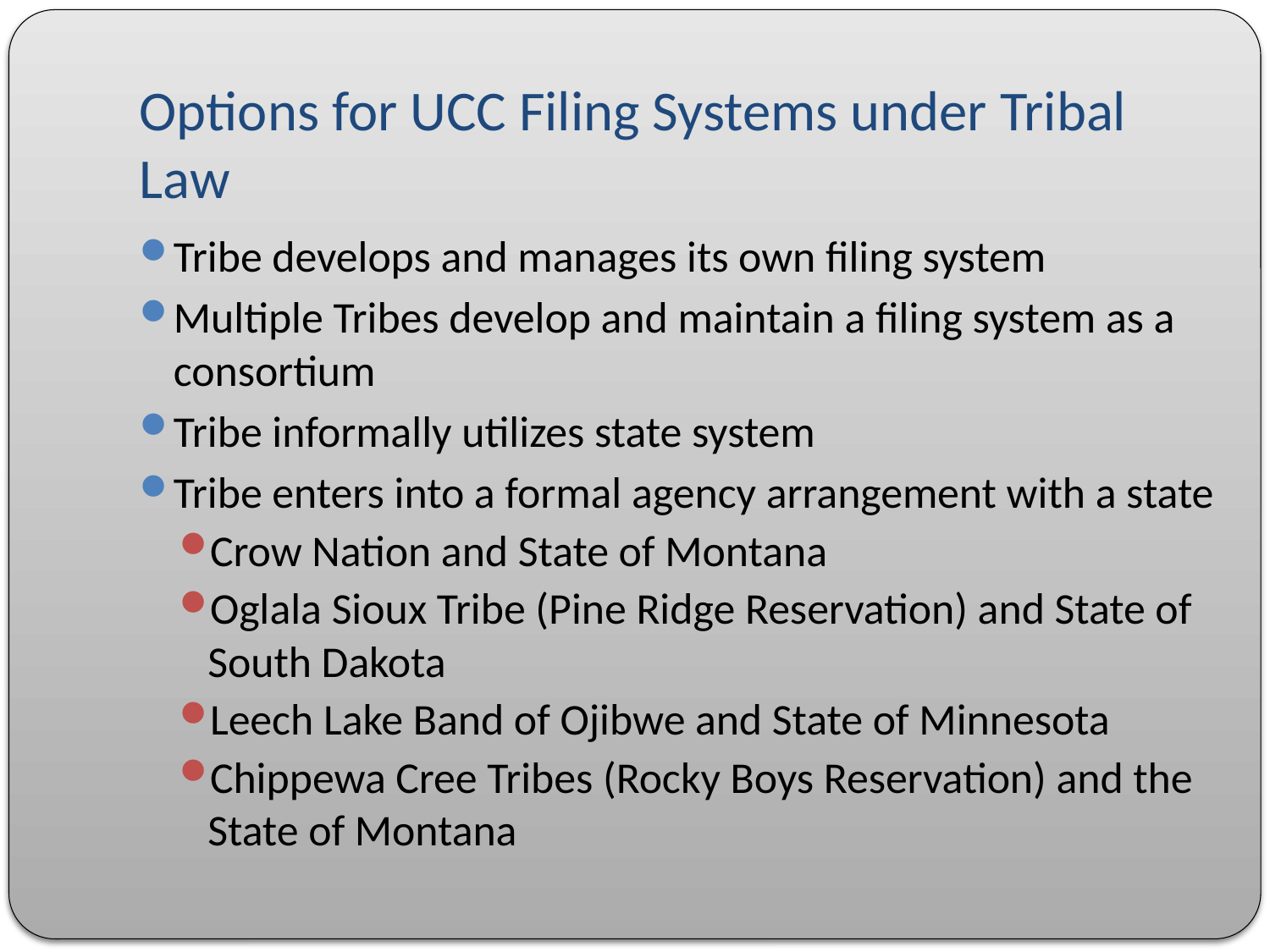

# Options for UCC Filing Systems under Tribal Law
Tribe develops and manages its own filing system
Multiple Tribes develop and maintain a filing system as a consortium
Tribe informally utilizes state system
Tribe enters into a formal agency arrangement with a state
Crow Nation and State of Montana
Oglala Sioux Tribe (Pine Ridge Reservation) and State of South Dakota
Leech Lake Band of Ojibwe and State of Minnesota
Chippewa Cree Tribes (Rocky Boys Reservation) and the State of Montana